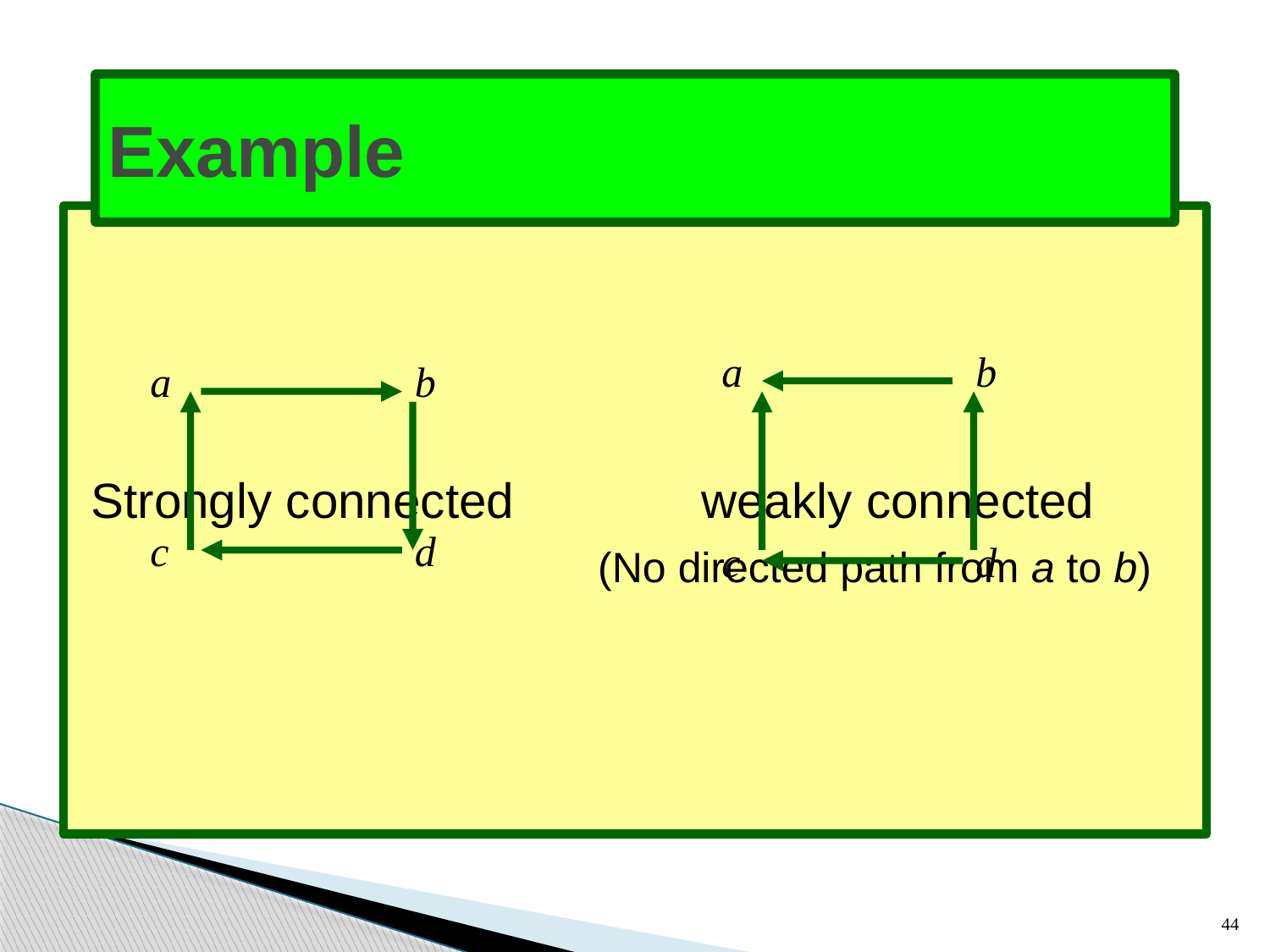

# Example

Strongly connected              weakly connected
                                      (No directed path from a to b)
a
b

d

a
b

d

c
c
44